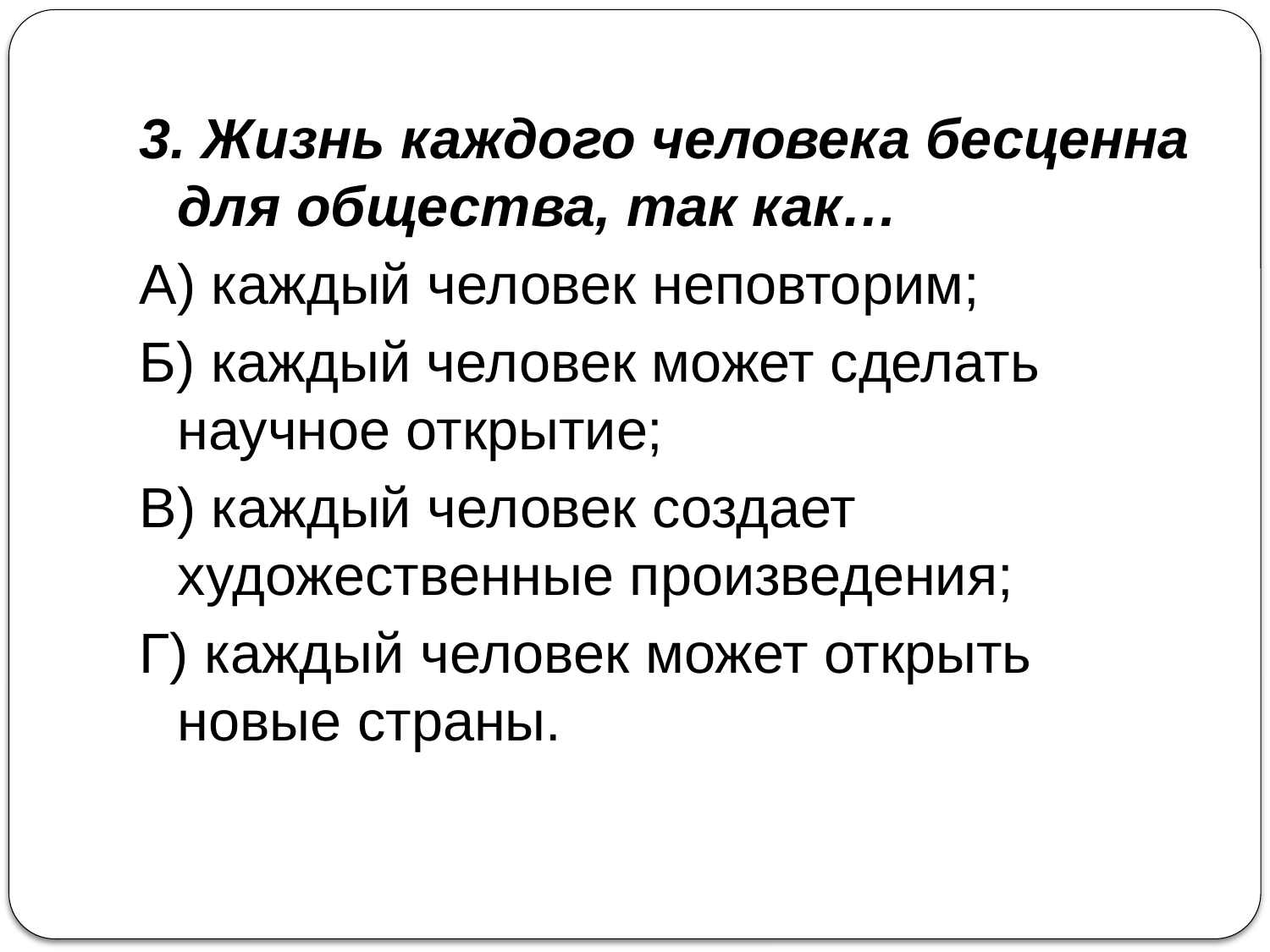

#
3. Жизнь каждого человека бесценна для общества, так как…
А) каждый человек неповторим;
Б) каждый человек может сделать научное открытие;
В) каждый человек создает художественные произведения;
Г) каждый человек может открыть новые страны.